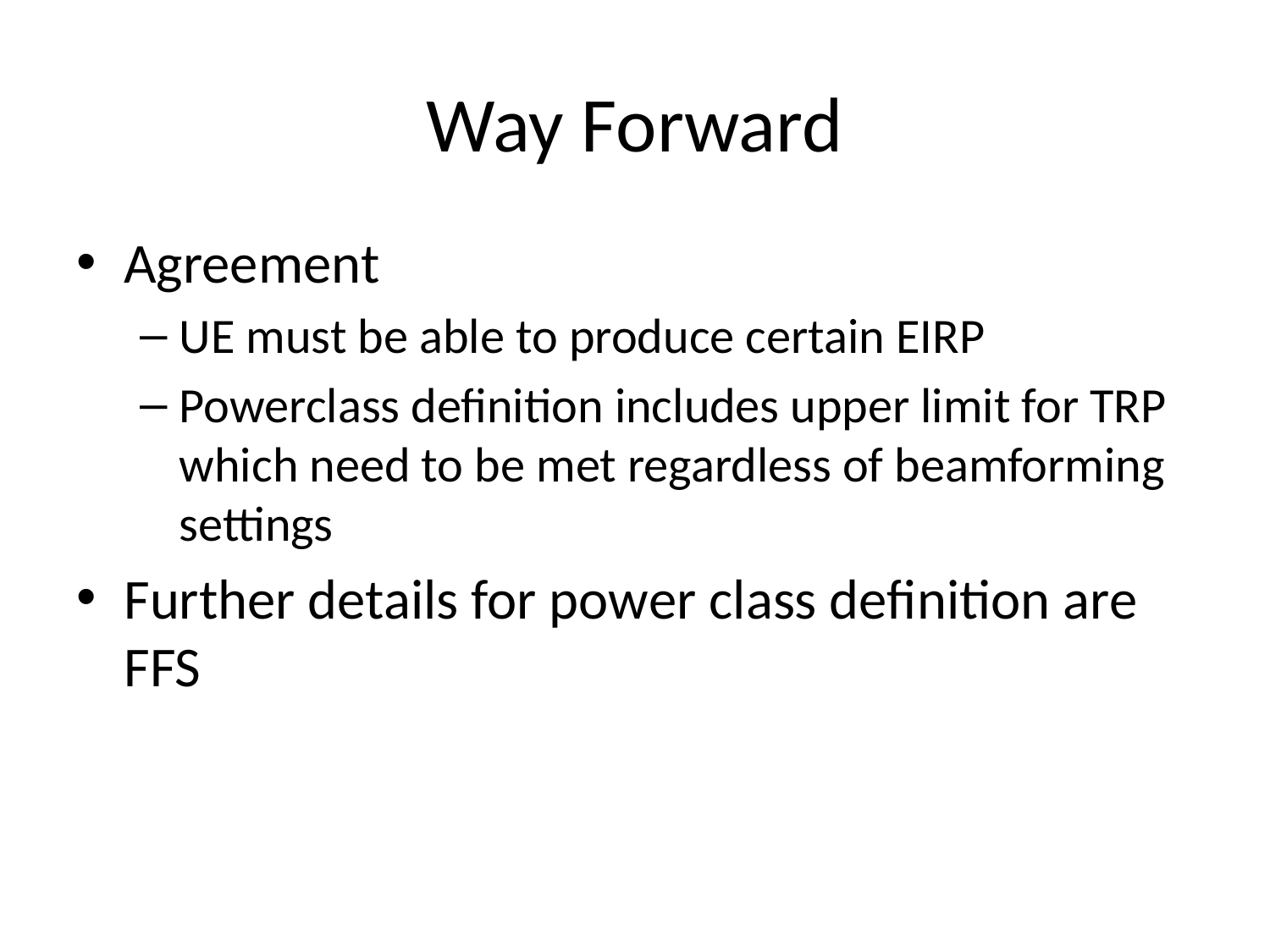

# Way Forward
Agreement
UE must be able to produce certain EIRP
Powerclass definition includes upper limit for TRP which need to be met regardless of beamforming settings
Further details for power class definition are FFS